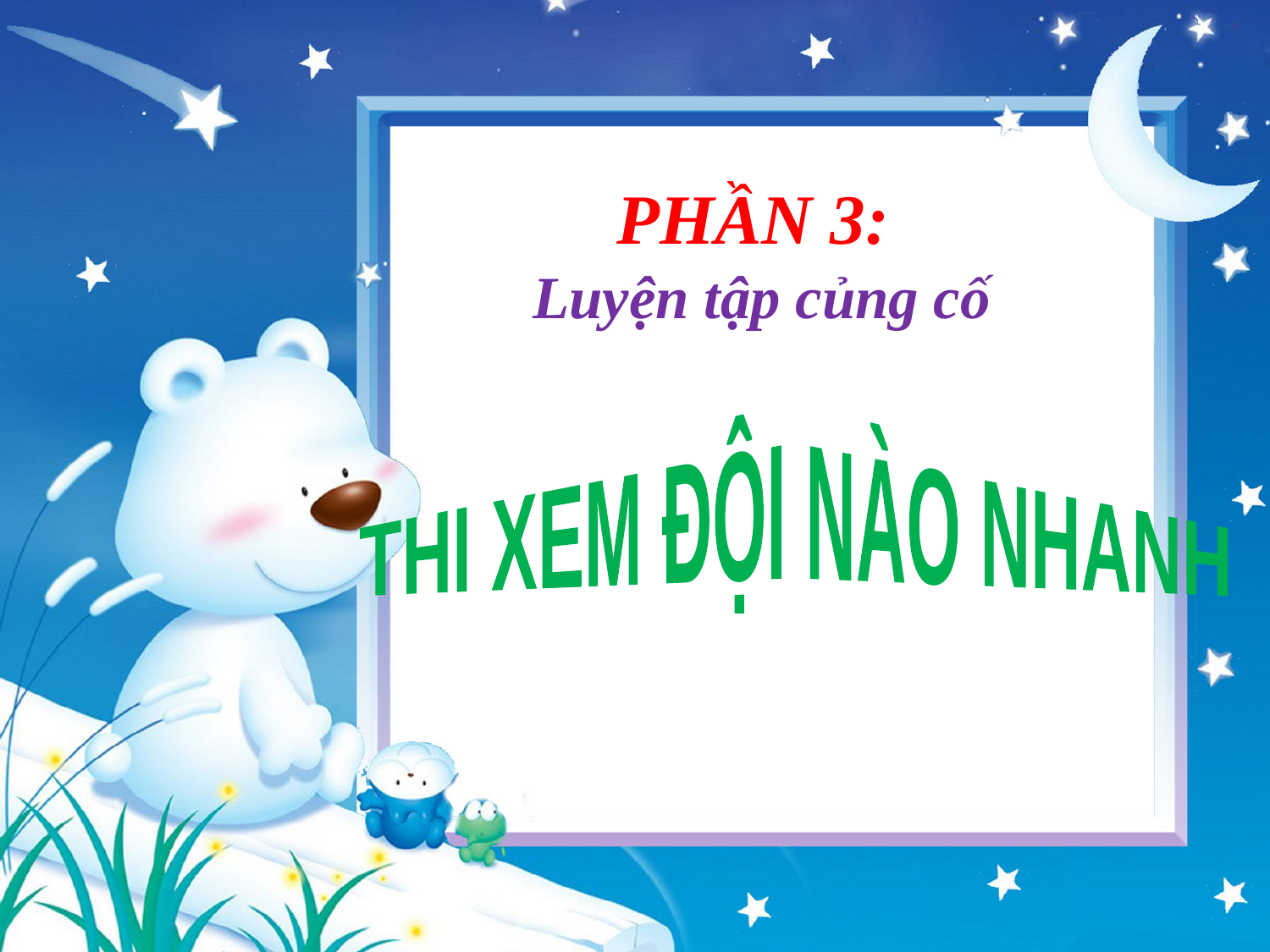

PHẦN 3:
Luyện tập củng cố
 THI XEM ĐỘI NÀO NHANH